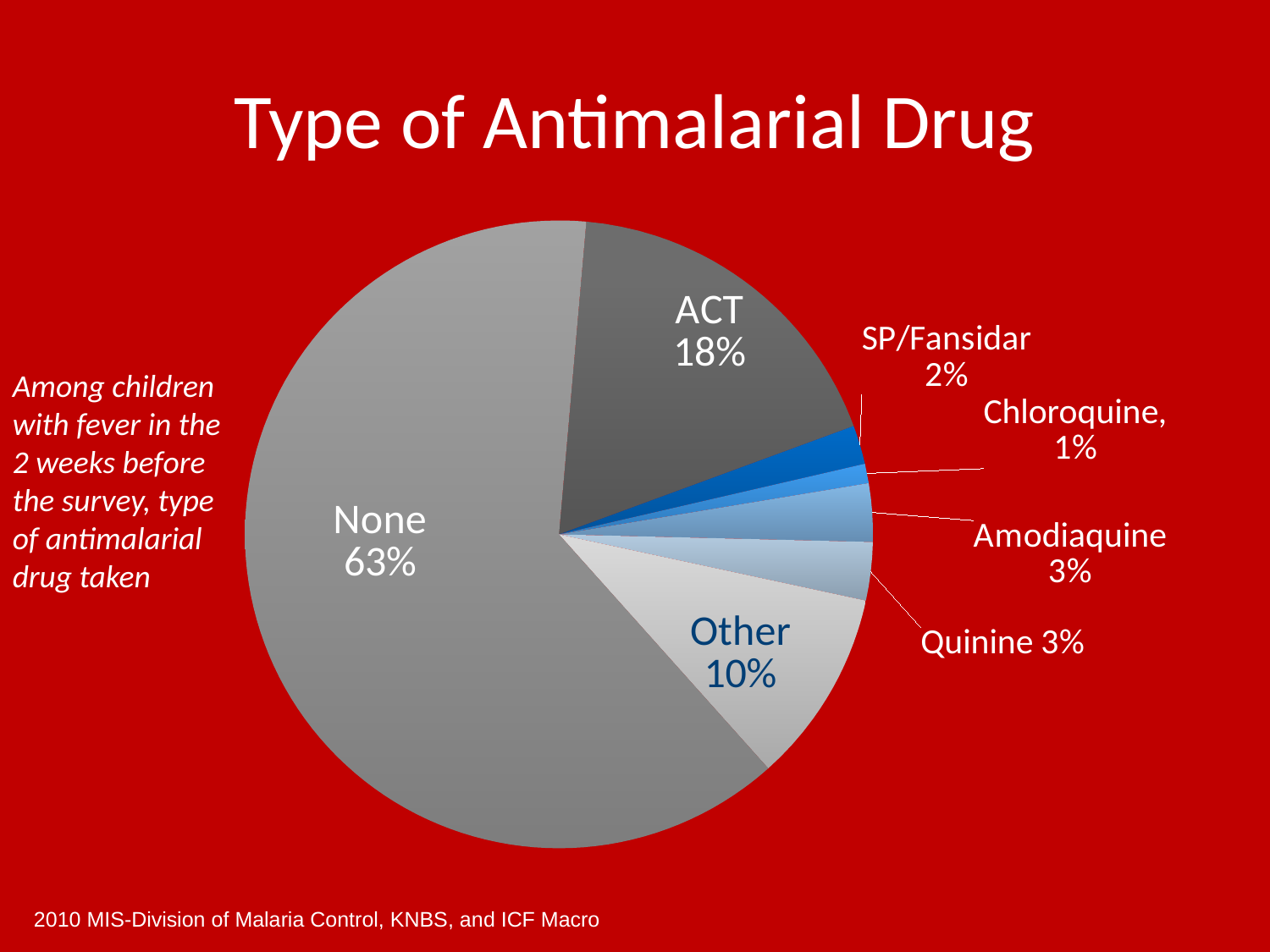

# Type of Antimalarial Drug

### Chart

| Category |  |
|---|---|
| ACT | 18.0 |
| SP/Fansidar | 2.0 |
| Chloroquine | 1.0 |
| Amodiaquine | 3.0 |
| Quinine | 3.0 |
| Other | 10.0 |
| None | 63.0 |
Among children with fever in the 2 weeks before the survey, type of antimalarial drug taken
2010 MIS-Division of Malaria Control, KNBS, and ICF Macro